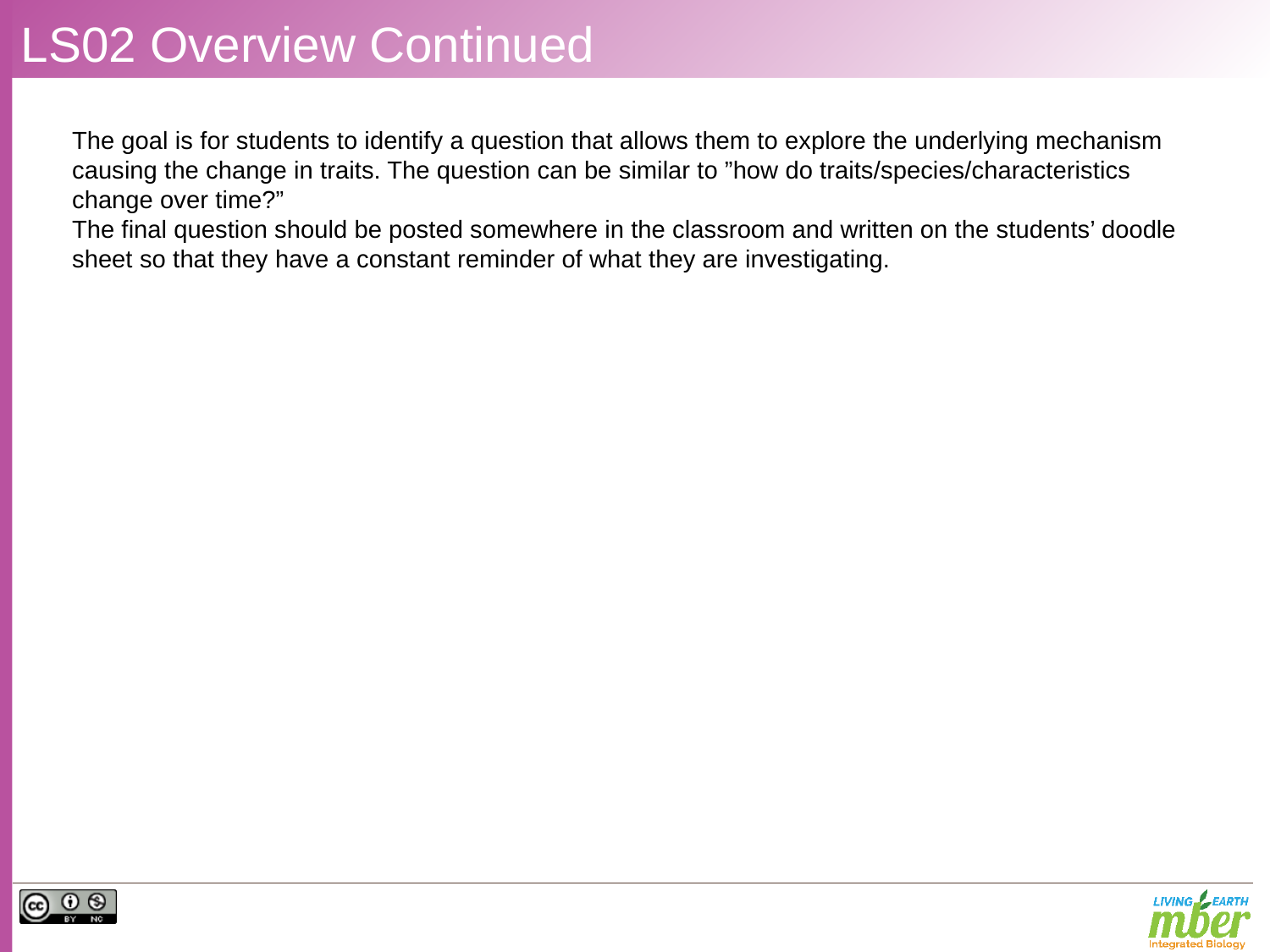

# LS02 Overview Continued
The goal is for students to identify a question that allows them to explore the underlying mechanism causing the change in traits. The question can be similar to ”how do traits/species/characteristics change over time?”
The final question should be posted somewhere in the classroom and written on the students’ doodle sheet so that they have a constant reminder of what they are investigating.